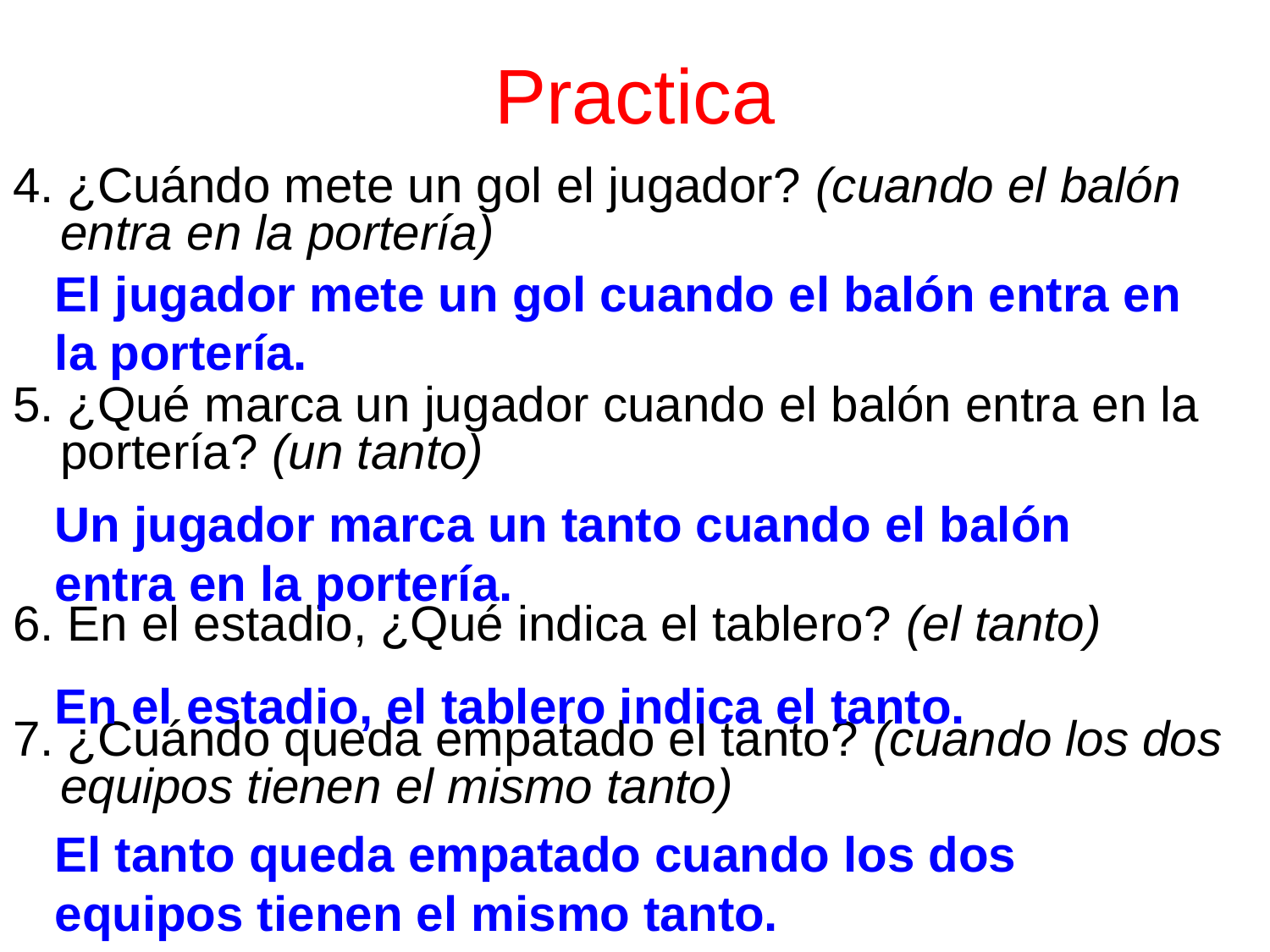

# Practica
4. ¿Cuándo mete un gol el jugador? (cuando el balón entra en la portería)

5. ¿Qué marca un jugador cuando el balón entra en la portería? (un tanto)

6. En el estadio, ¿Qué indica el tablero? (el tanto)

7. ¿Cuándo queda empatado el tanto? (cuando los dos equipos tienen el mismo tanto)
El jugador mete un gol cuando el balón entra en la portería.
Un jugador marca un tanto cuando el balón entra en la portería.
En el estadio, el tablero indica el tanto.
El tanto queda empatado cuando los dos equipos tienen el mismo tanto.